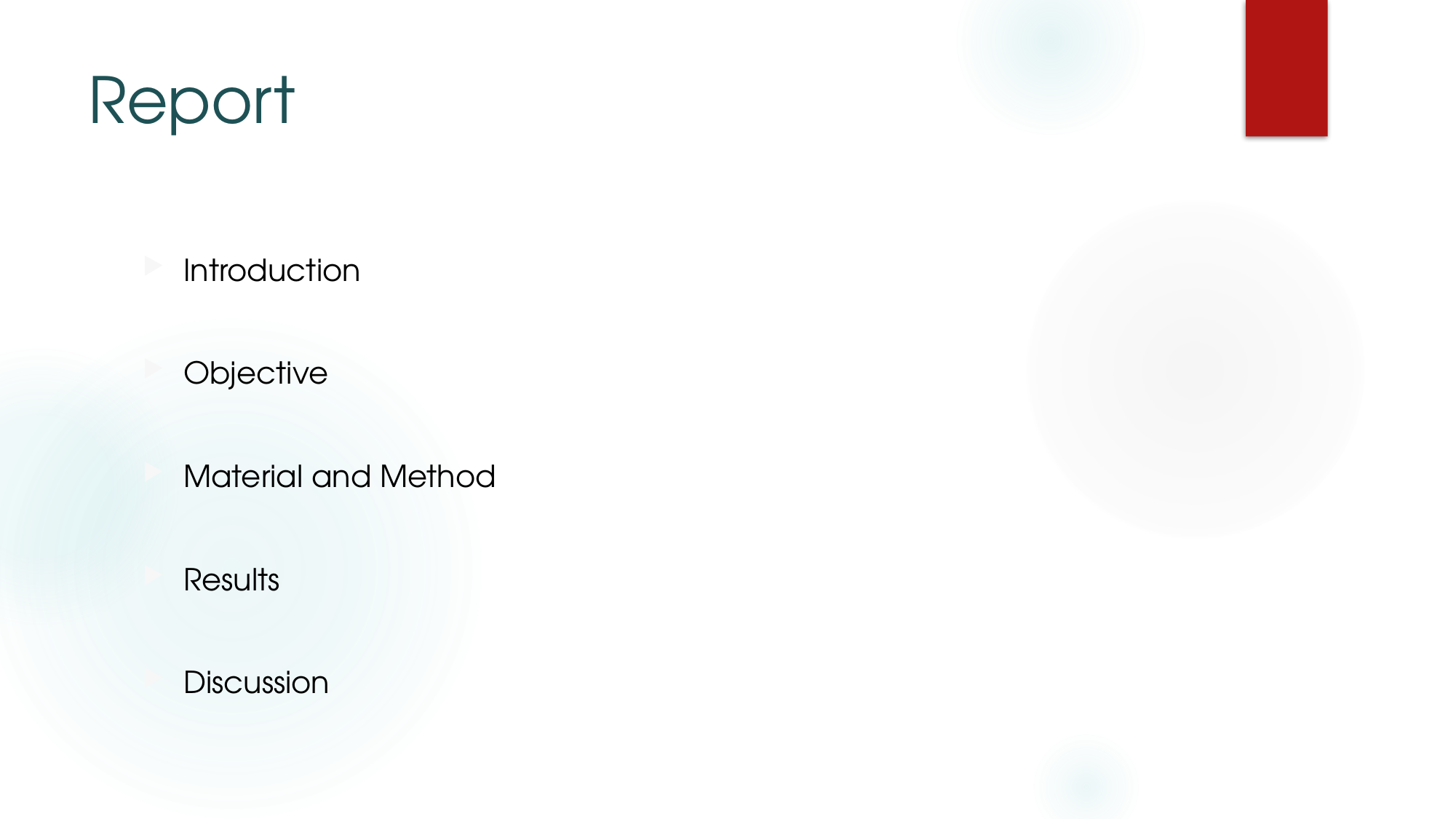

# Report
Introduction

Objective

Material and Method

Results

Discussion